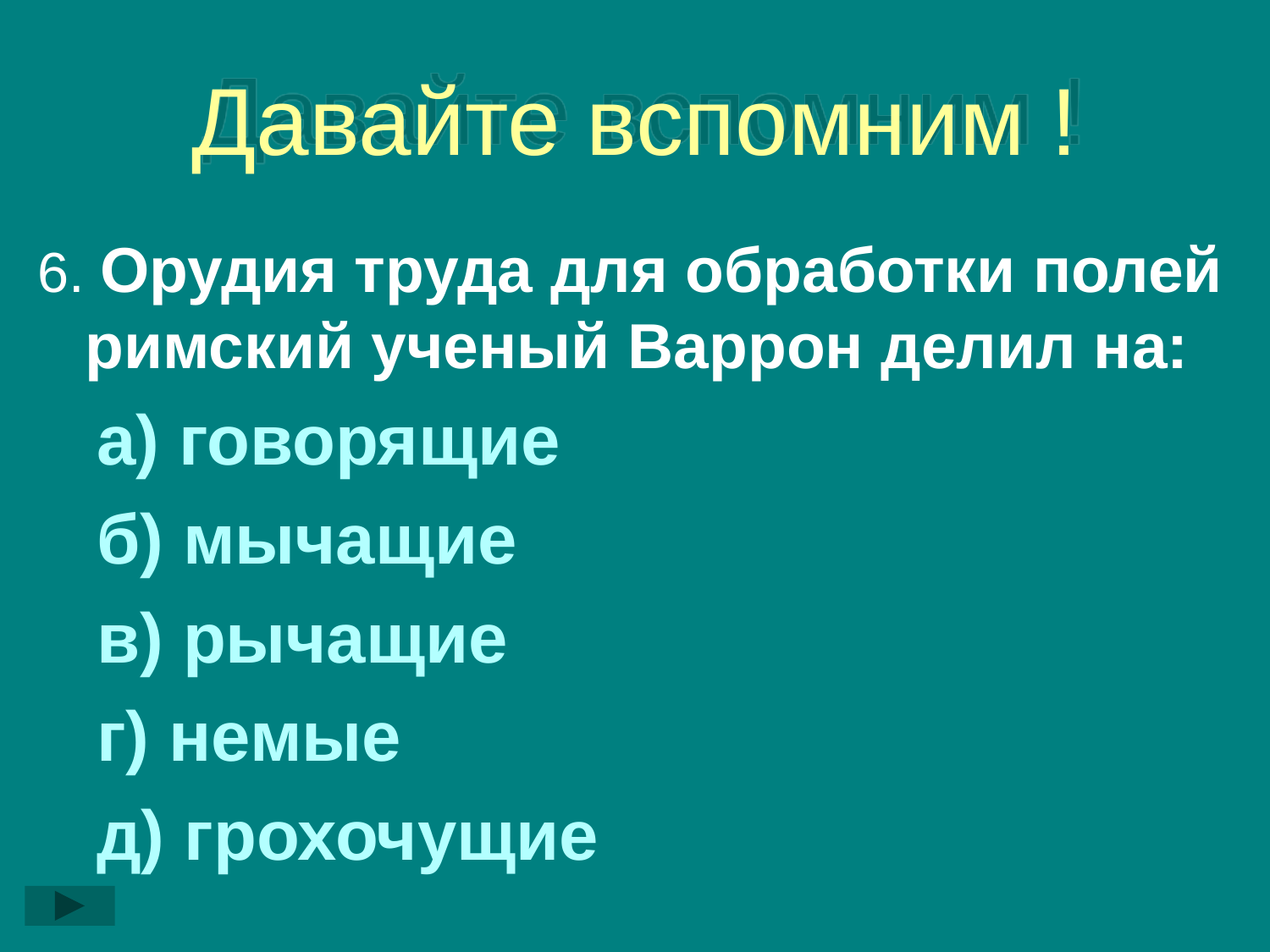

# Давайте вспомним !
6. Орудия труда для обработки полей римский ученый Варрон делил на:
   а) говорящие
   б) мычащие
   в) рычащие
   г) немые
   д) грохочущие